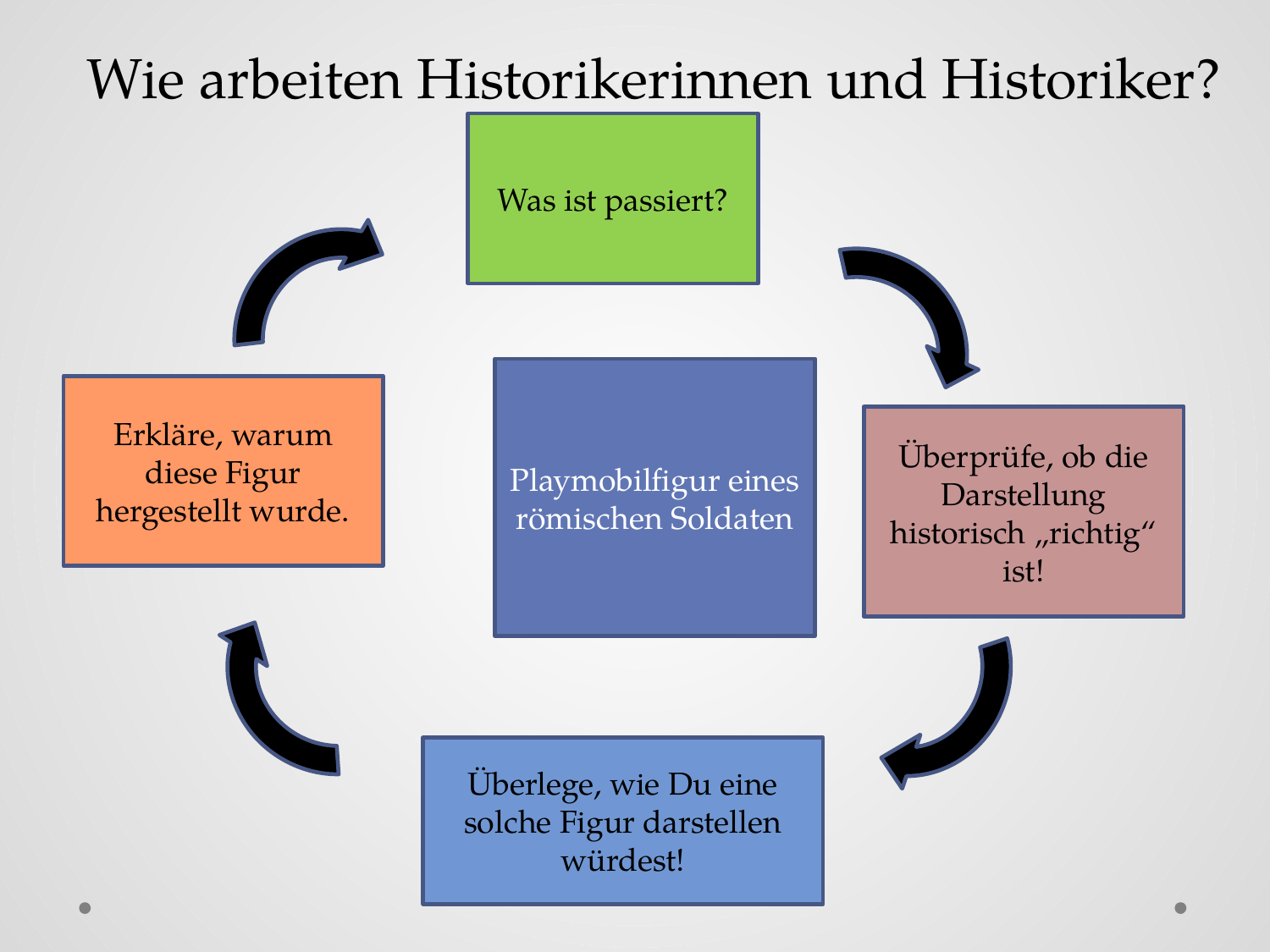

# Wie arbeiten Historikerinnen und Historiker?
Was ist passiert?

Playmobilfigur eines römischen Soldaten
Erkläre, warum diese Figur hergestellt wurde.
Überprüfe, ob die Darstellung historisch „richtig“ ist!

Überlege, wie Du eine solche Figur darstellen würdest!